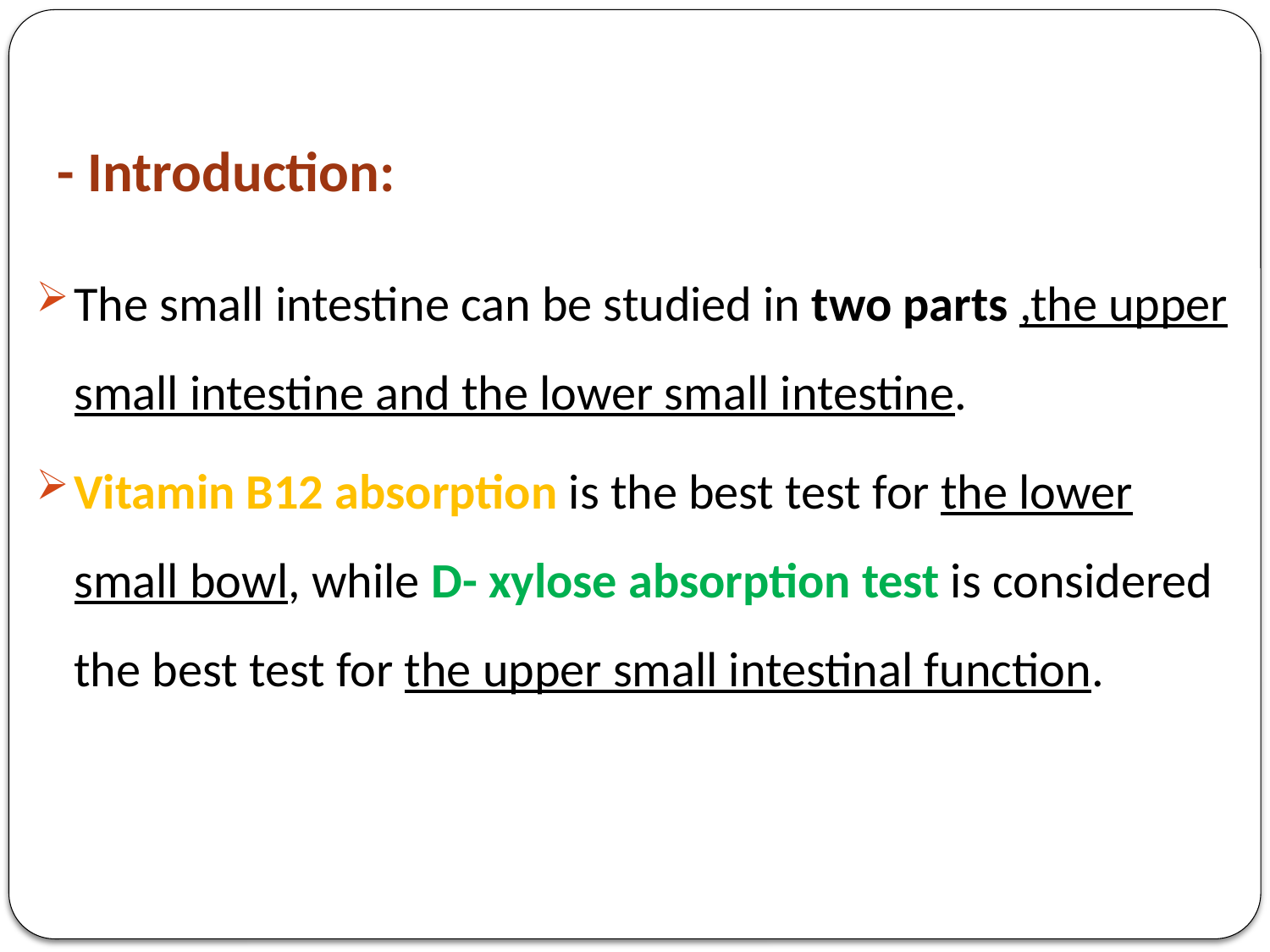

# - Introduction:
The small intestine can be studied in two parts ,the upper small intestine and the lower small intestine.
Vitamin B12 absorption is the best test for the lower small bowl, while D- xylose absorption test is considered the best test for the upper small intestinal function.